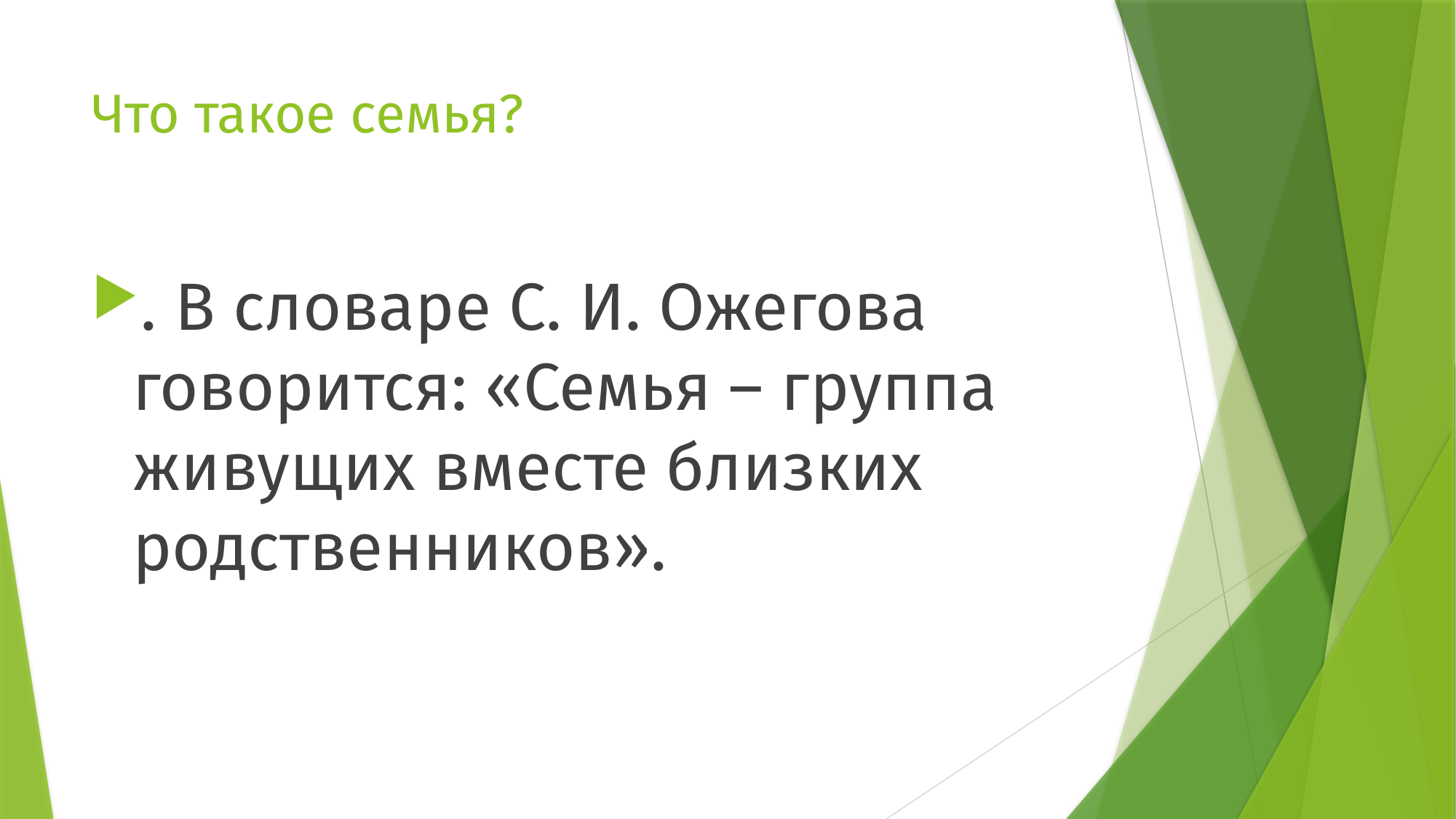

# Что такое семья?
. В словаре С. И. Ожегова говорится: «Семья – группа живущих вместе близких родственников».